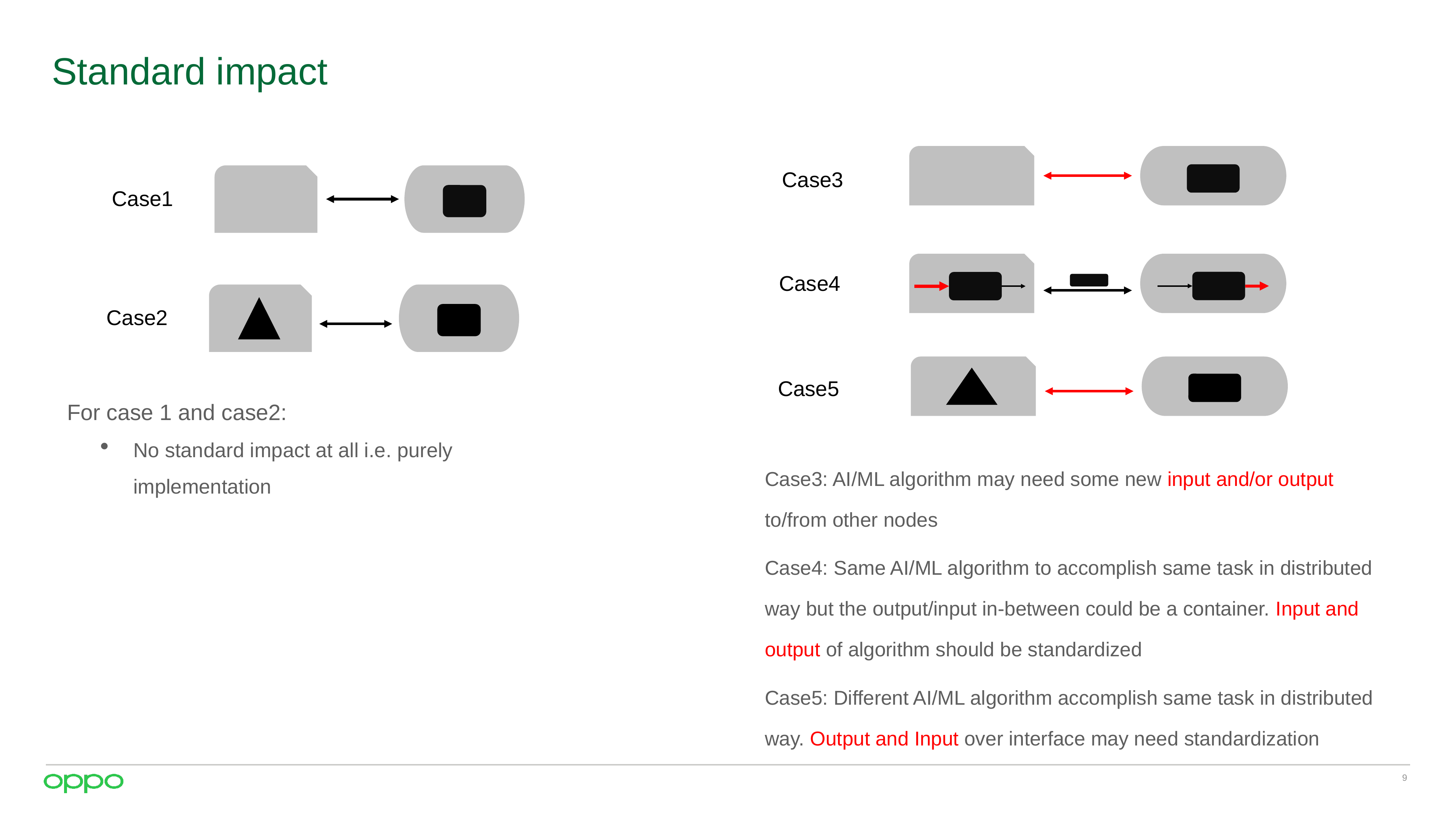

# Standard impact

Case3

Case4

Case5

Case1

Case2

For case 1 and case2:
No standard impact at all i.e. purely implementation
Case3: AI/ML algorithm may need some new input and/or output to/from other nodes
Case4: Same AI/ML algorithm to accomplish same task in distributed way but the output/input in-between could be a container. Input and output of algorithm should be standardized
Case5: Different AI/ML algorithm accomplish same task in distributed way. Output and Input over interface may need standardization